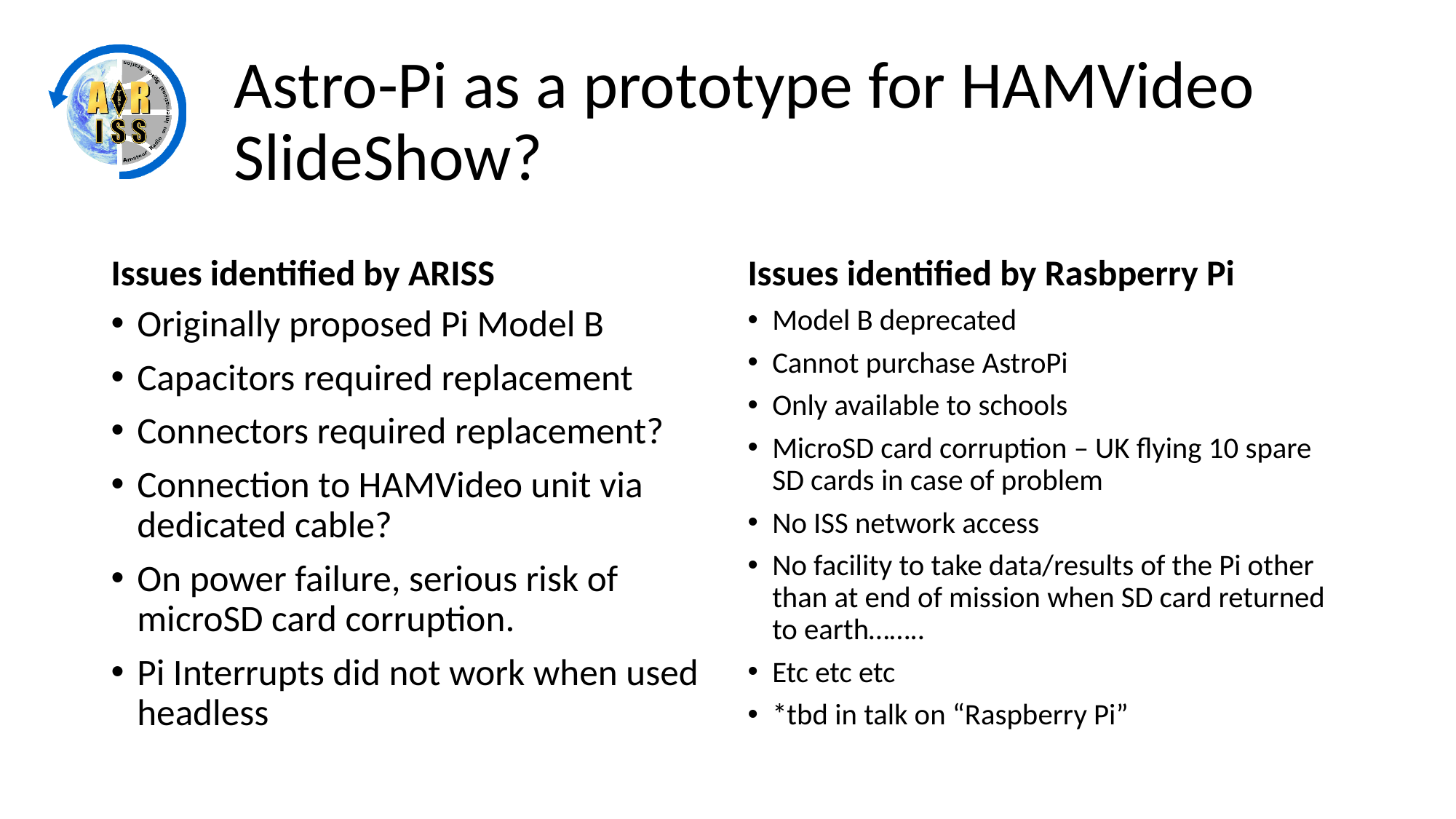

# Astro-Pi as a prototype for HAMVideo SlideShow?
Issues identified by ARISS
Issues identified by Rasbperry Pi
Originally proposed Pi Model B
Capacitors required replacement
Connectors required replacement?
Connection to HAMVideo unit via dedicated cable?
On power failure, serious risk of microSD card corruption.
Pi Interrupts did not work when used headless
Model B deprecated
Cannot purchase AstroPi
Only available to schools
MicroSD card corruption – UK flying 10 spare SD cards in case of problem
No ISS network access
No facility to take data/results of the Pi other than at end of mission when SD card returned to earth……..
Etc etc etc
*tbd in talk on “Raspberry Pi”